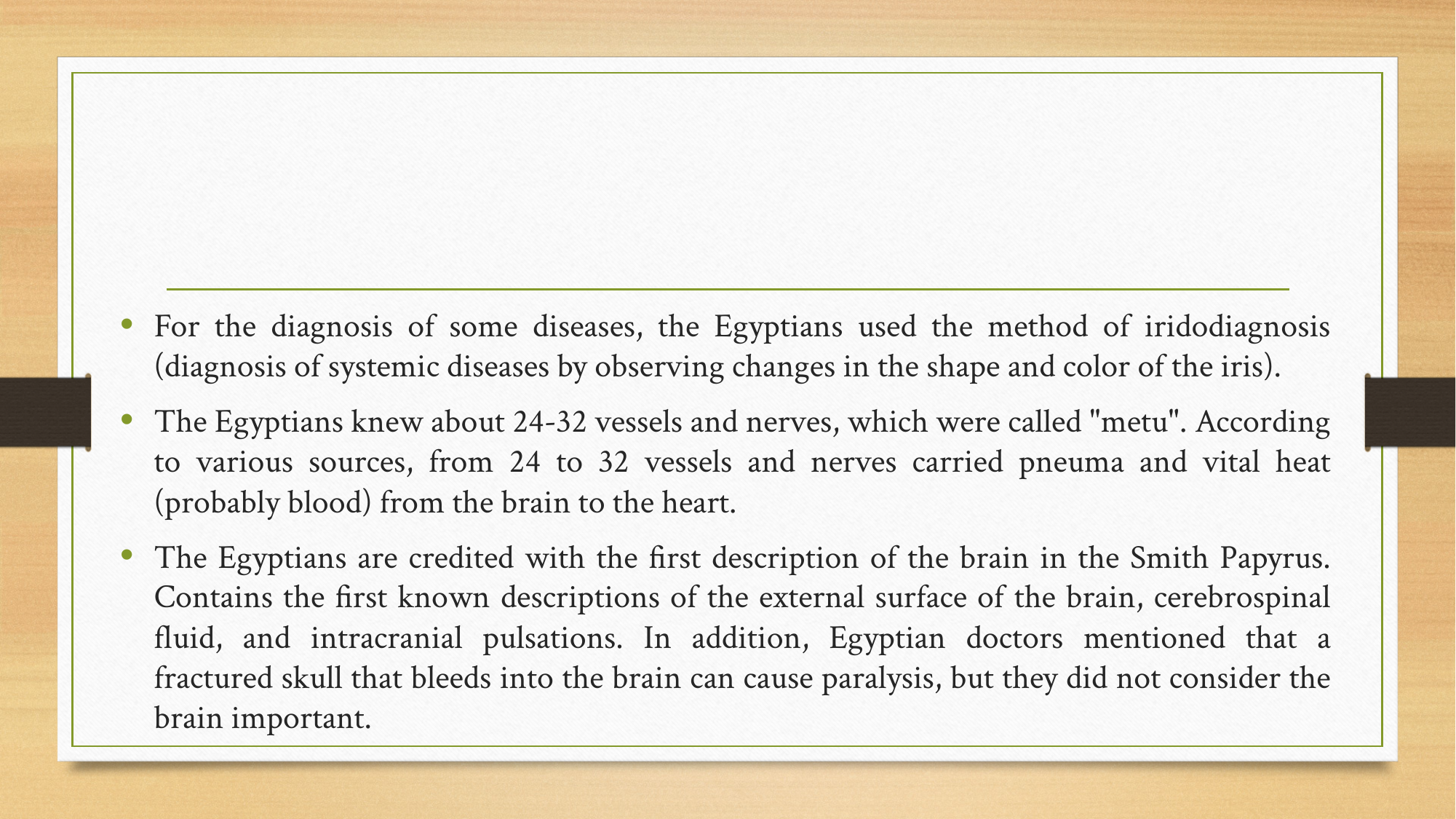

For the diagnosis of some diseases, the Egyptians used the method of iridodiagnosis (diagnosis of systemic diseases by observing changes in the shape and color of the iris).
The Egyptians knew about 24-32 vessels and nerves, which were called "metu". According to various sources, from 24 to 32 vessels and nerves carried pneuma and vital heat (probably blood) from the brain to the heart.
The Egyptians are credited with the first description of the brain in the Smith Papyrus. Contains the first known descriptions of the external surface of the brain, cerebrospinal fluid, and intracranial pulsations. In addition, Egyptian doctors mentioned that a fractured skull that bleeds into the brain can cause paralysis, but they did not consider the brain important.